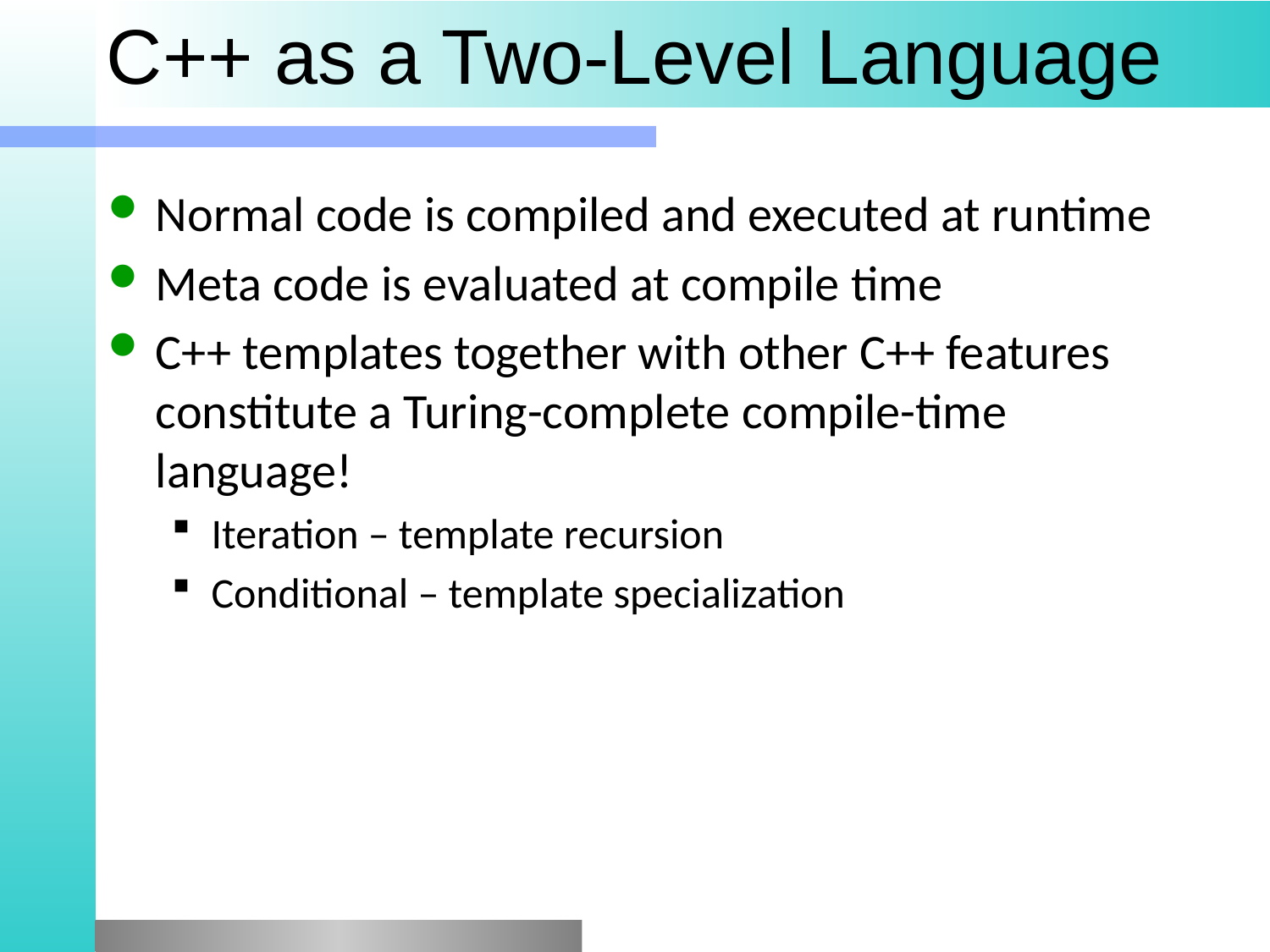

# C++ as a Two-Level Language
Normal code is compiled and executed at runtime
Meta code is evaluated at compile time
C++ templates together with other C++ features constitute a Turing-complete compile-time language!
Iteration – template recursion
Conditional – template specialization